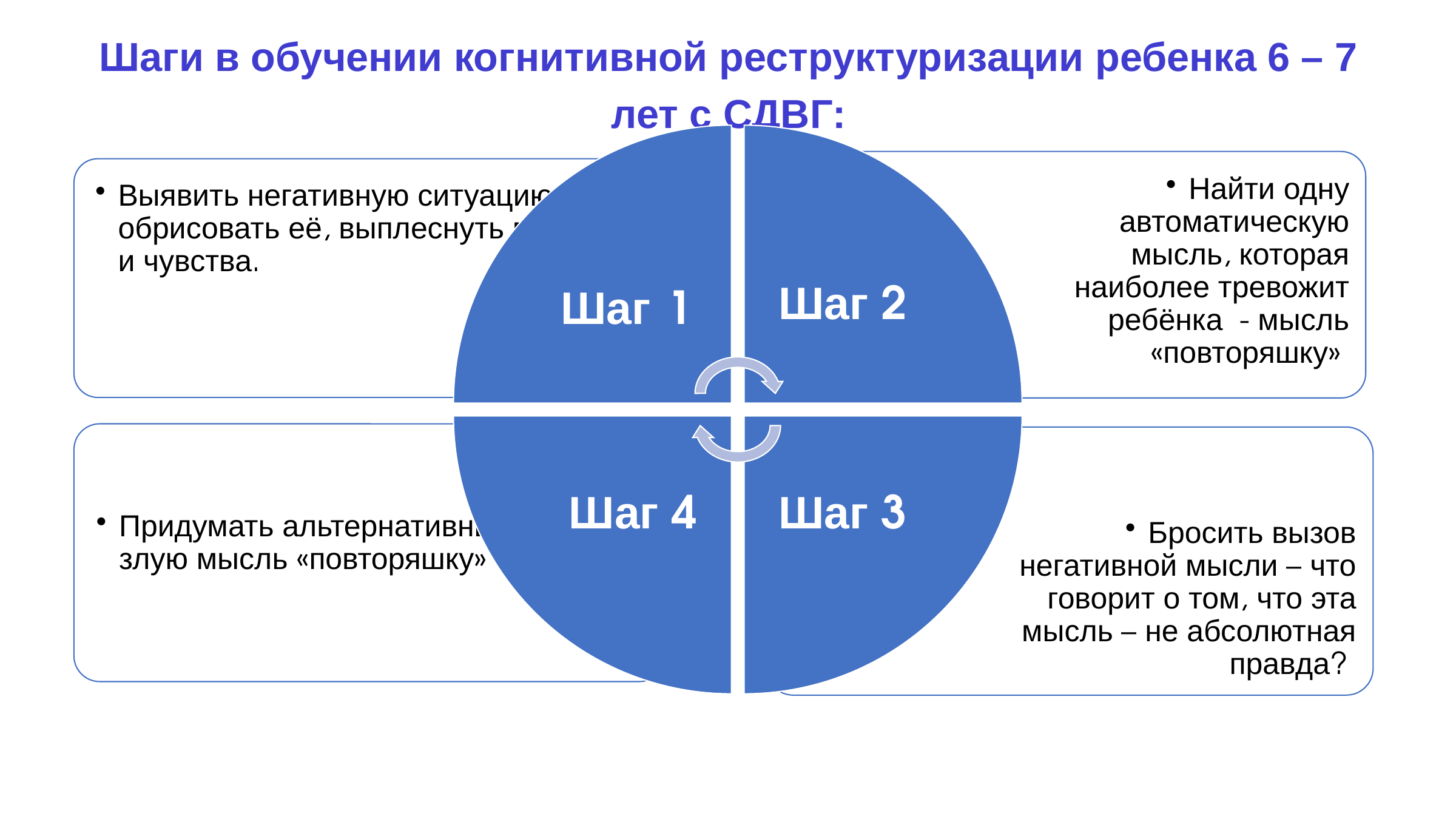

Шаги в обучении когнитивной реструктуризации ребенка 6 – 7 лет с СДВГ:
Бросить вызов негативной мысли – что говорит о том, что эта мысль – не абсолютная правда?
Придумать альтернативный ответ на злую мысль «повторяшку»
Найти одну автоматическую мысль, которая наиболее тревожит ребёнка  - мысль «повторяшку»
Выявить негативную ситуацию, обрисовать её, выплеснуть мысли и чувства.
Шаг 1
Шаг 2
Шаг 3
Шаг 4